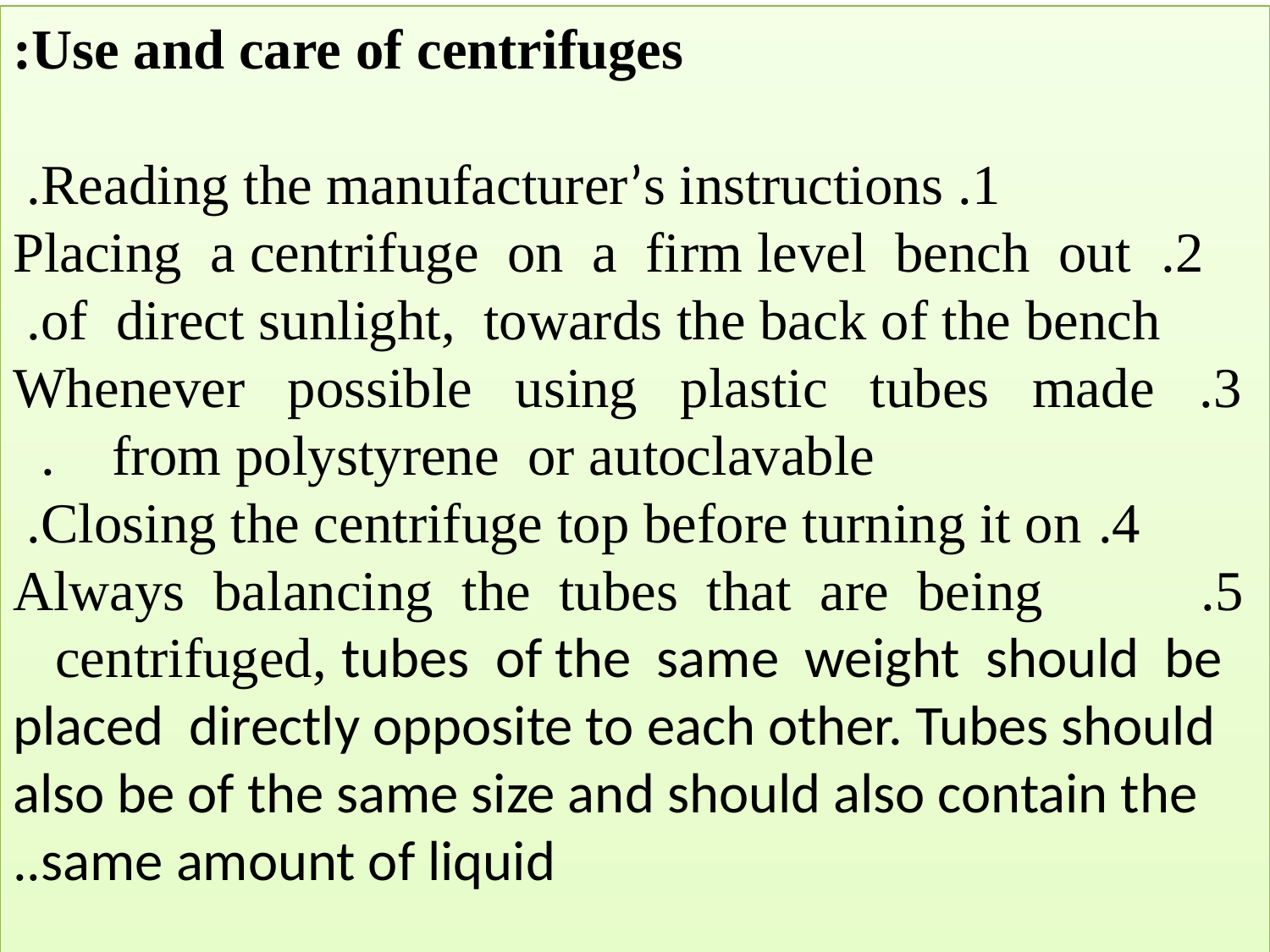

Use and care of centrifuges:

1. Reading the manufacturer’s instructions.
 	2. Placing  a centrifuge  on  a  firm level  bench  out  of  direct sunlight,  towards the back of the bench.
3. Whenever   possible   using   plastic   tubes   made       from polystyrene  or autoclavable.
4. Closing the centrifuge top before turning it on.
5. Always  balancing  the  tubes  that  are  being              centrifuged, tubes  of the  same  weight  should  be  placed  directly opposite to each other. Tubes should also be of the same size and should also contain the same amount of liquid..